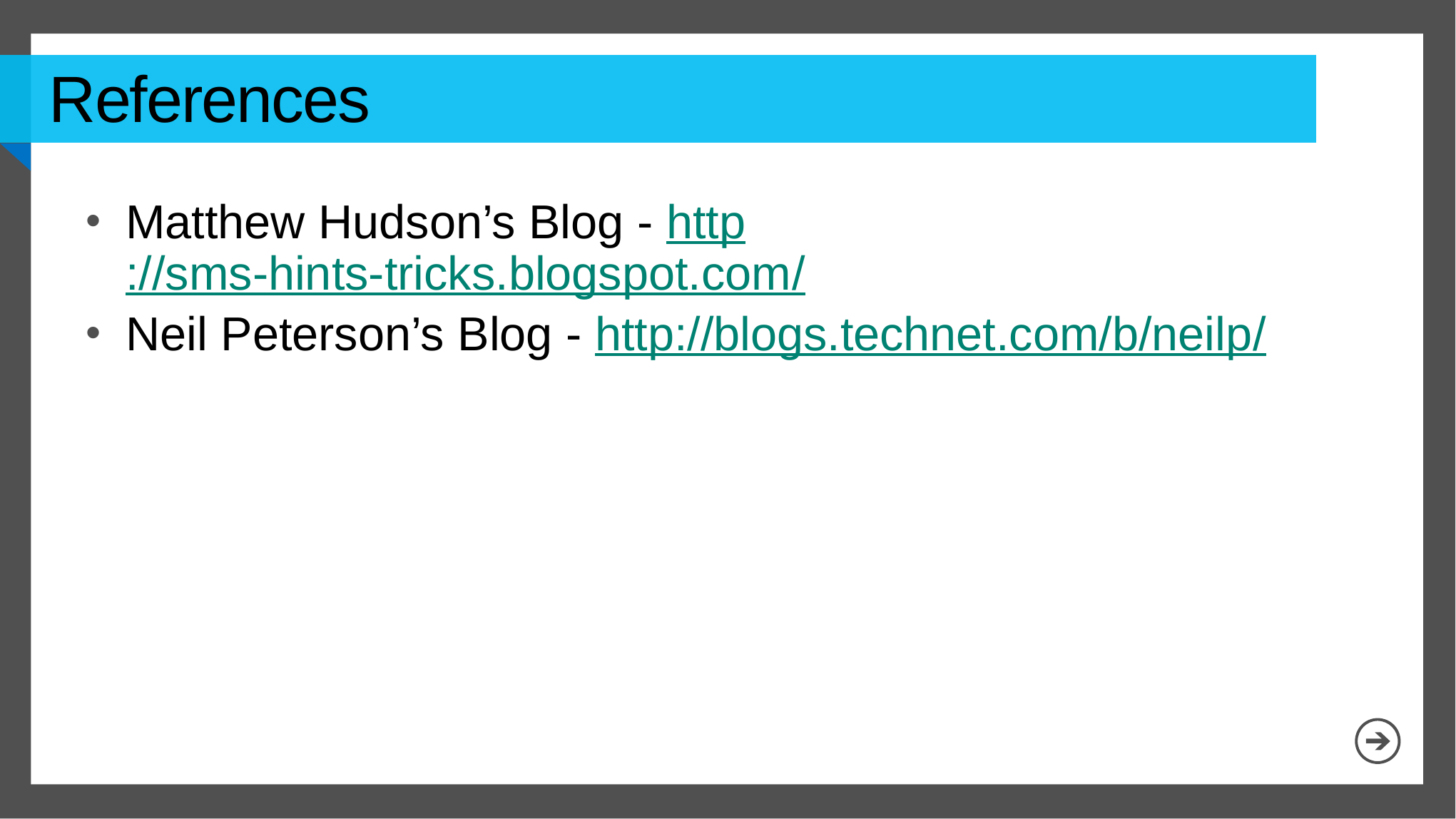

# References
Matthew Hudson’s Blog - http://sms-hints-tricks.blogspot.com/
Neil Peterson’s Blog - http://blogs.technet.com/b/neilp/